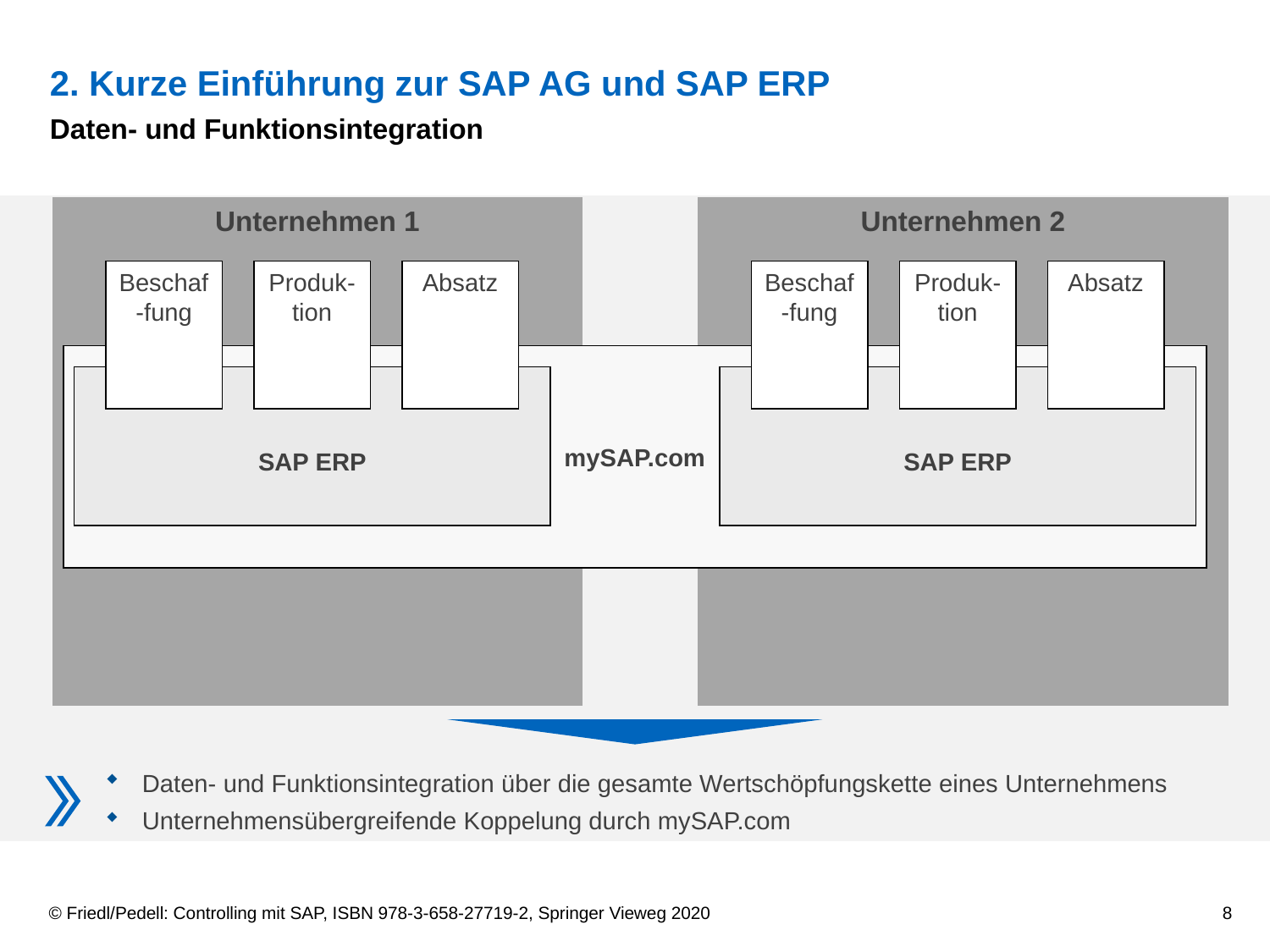

# 2. Kurze Einführung zur SAP AG und SAP ERP
Daten- und Funktionsintegration

Unternehmen 1
Unternehmen 2
Beschaf-fung
Produk-tion
Absatz
Beschaf-fung
Produk-tion
Absatz
mySAP.com

SAP ERP

SAP ERP

Daten- und Funktionsintegration über die gesamte Wertschöpfungskette eines Unternehmens
Unternehmensübergreifende Koppelung durch mySAP.com

© Friedl/Pedell: Controlling mit SAP, ISBN 978-3-658-27719-2, Springer Vieweg 2020
8